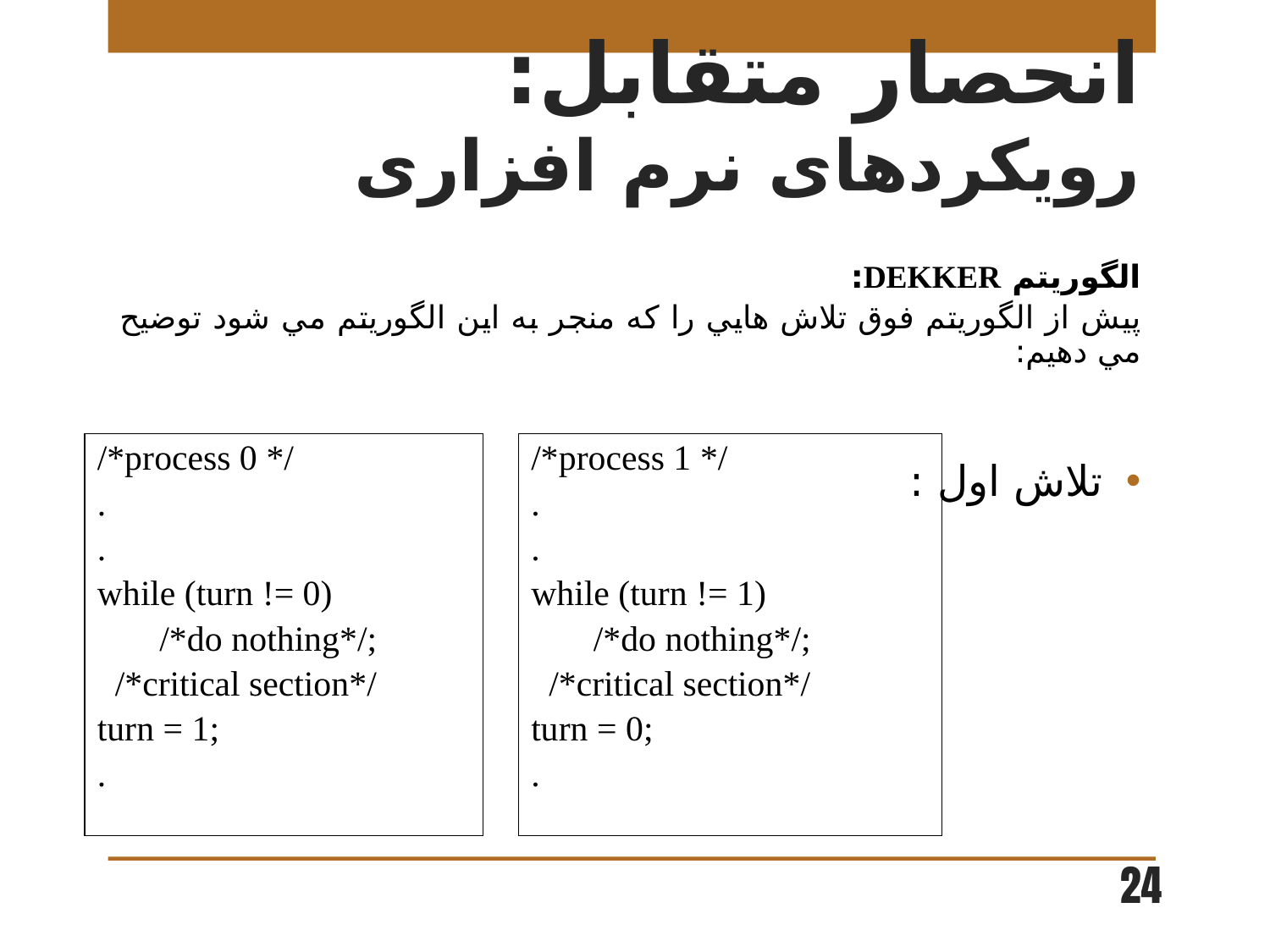

# انحصار متقابل: رویکردهای نرم افزاری
الگوریتم DEKKER:
پيش از الگوريتم فوق تلاش هايي را که منجر به اين الگوريتم مي شود توضيح مي دهيم:

تلاش اول :

/*process 0 */
.
.
while (turn != 0)
       /*do nothing*/;
  /*critical section*/
turn = 1;
.
/*process 1 */
.
.
while (turn != 1)
       /*do nothing*/;
  /*critical section*/
turn = 0;
.
24